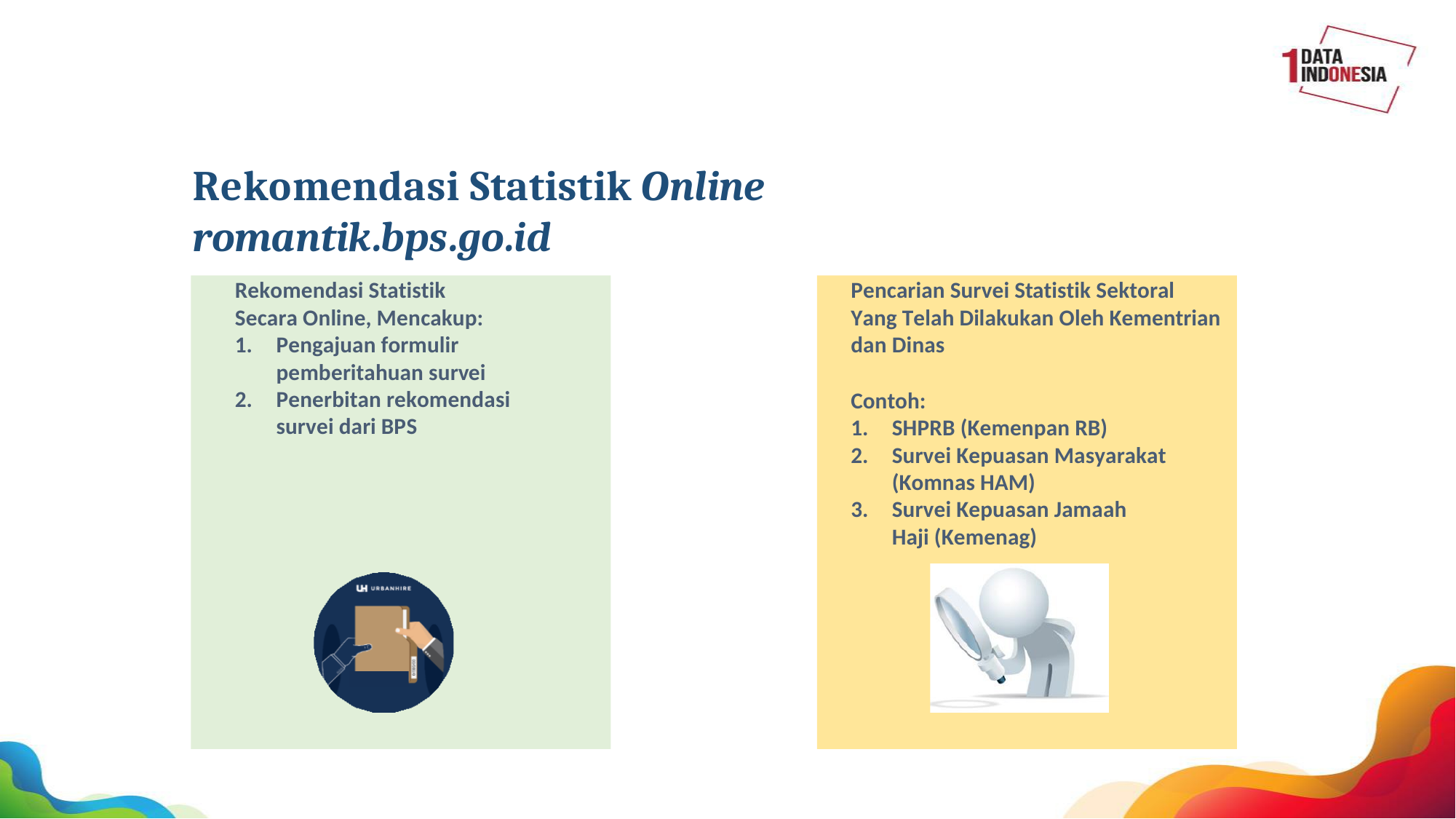

Rekomendasi Statistik Online
romantik.bps.go.id

Rekomendasi Statistik Secara Online, Mencakup:
Pengajuan formulir pemberitahuan survei
Penerbitan rekomendasi survei dari BPS

Pencarian Survei Statistik Sektoral Yang Telah Dilakukan Oleh Kementrian dan Dinas

Contoh:
SHPRB (Kemenpan RB)
Survei Kepuasan Masyarakat
(Komnas HAM)
Survei Kepuasan Jamaah Haji (Kemenag)